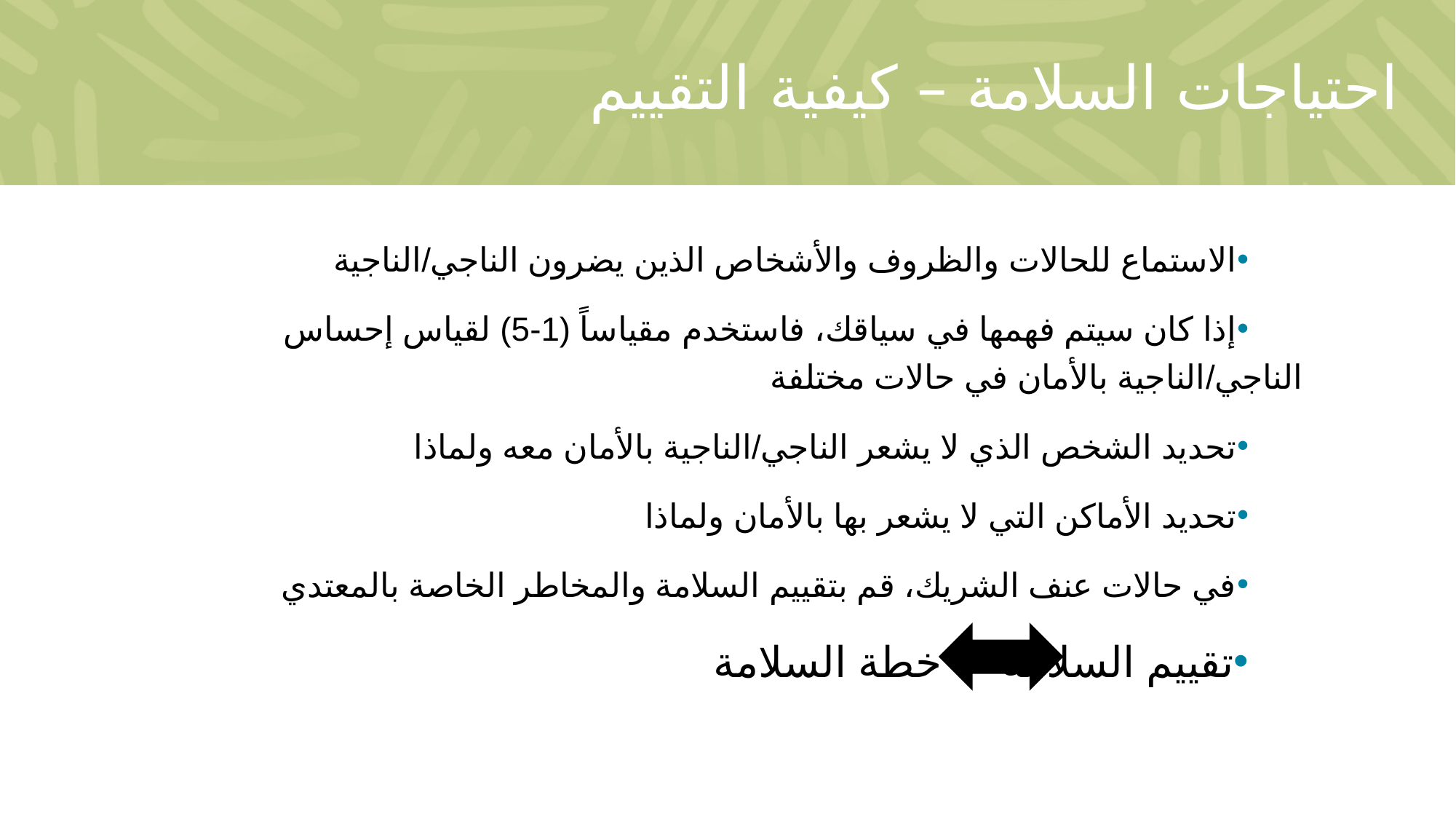

# احتياجات السلامة – كيفية التقييم
الاستماع للحالات والظروف والأشخاص الذين يضرون الناجي/الناجية
إذا كان سيتم فهمها في سياقك، فاستخدم مقياساً (1-5) لقياس إحساس الناجي/الناجية بالأمان في حالات مختلفة
تحديد الشخص الذي لا يشعر الناجي/الناجية بالأمان معه ولماذا
تحديد الأماكن التي لا يشعر بها بالأمان ولماذا
في حالات عنف الشريك، قم بتقييم السلامة والمخاطر الخاصة بالمعتدي
تقييم السلامة	     خطة السلامة